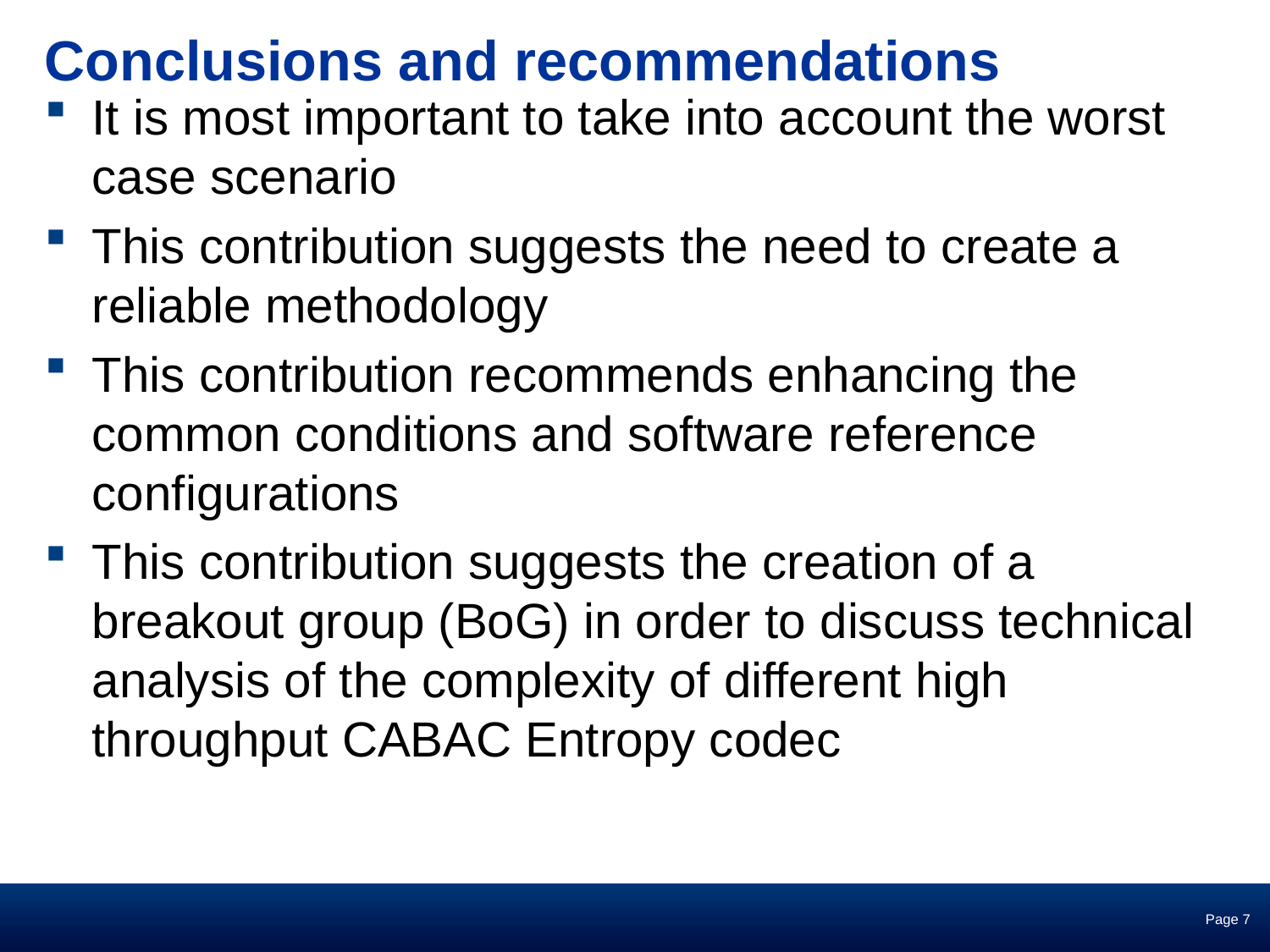

# Conclusions and recommendations
It is most important to take into account the worst case scenario
This contribution suggests the need to create a reliable methodology
This contribution recommends enhancing the common conditions and software reference configurations
This contribution suggests the creation of a breakout group (BoG) in order to discuss technical analysis of the complexity of different high throughput CABAC Entropy codec